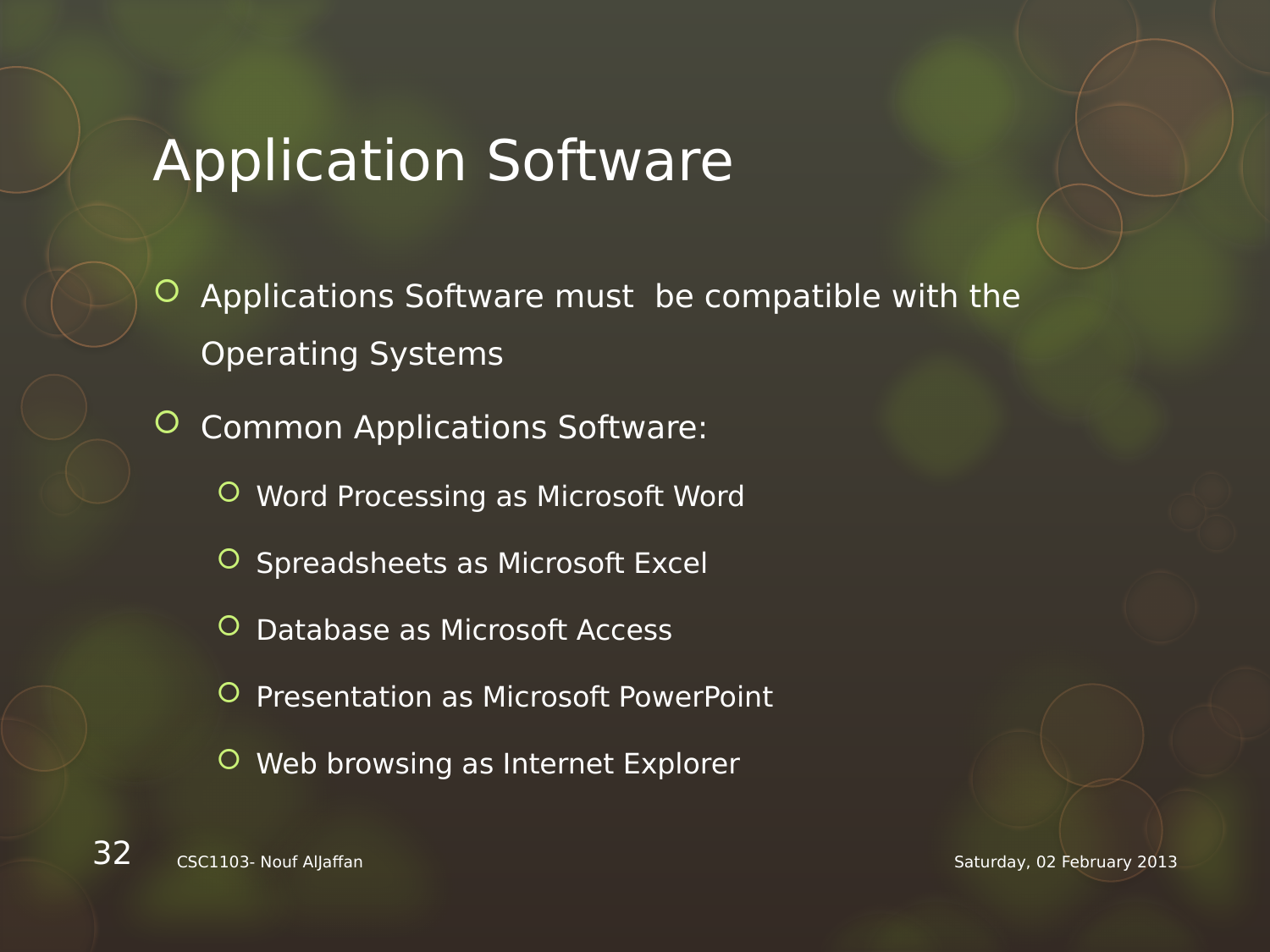

# Application Software
Applications Software must  be compatible with the Operating Systems
Common Applications Software:
Word Processing as Microsoft Word
Spreadsheets as Microsoft Excel
Database as Microsoft Access
Presentation as Microsoft PowerPoint
Web browsing as Internet Explorer

32
CSC1103- Nouf AlJaffan
Saturday, 02 February 2013